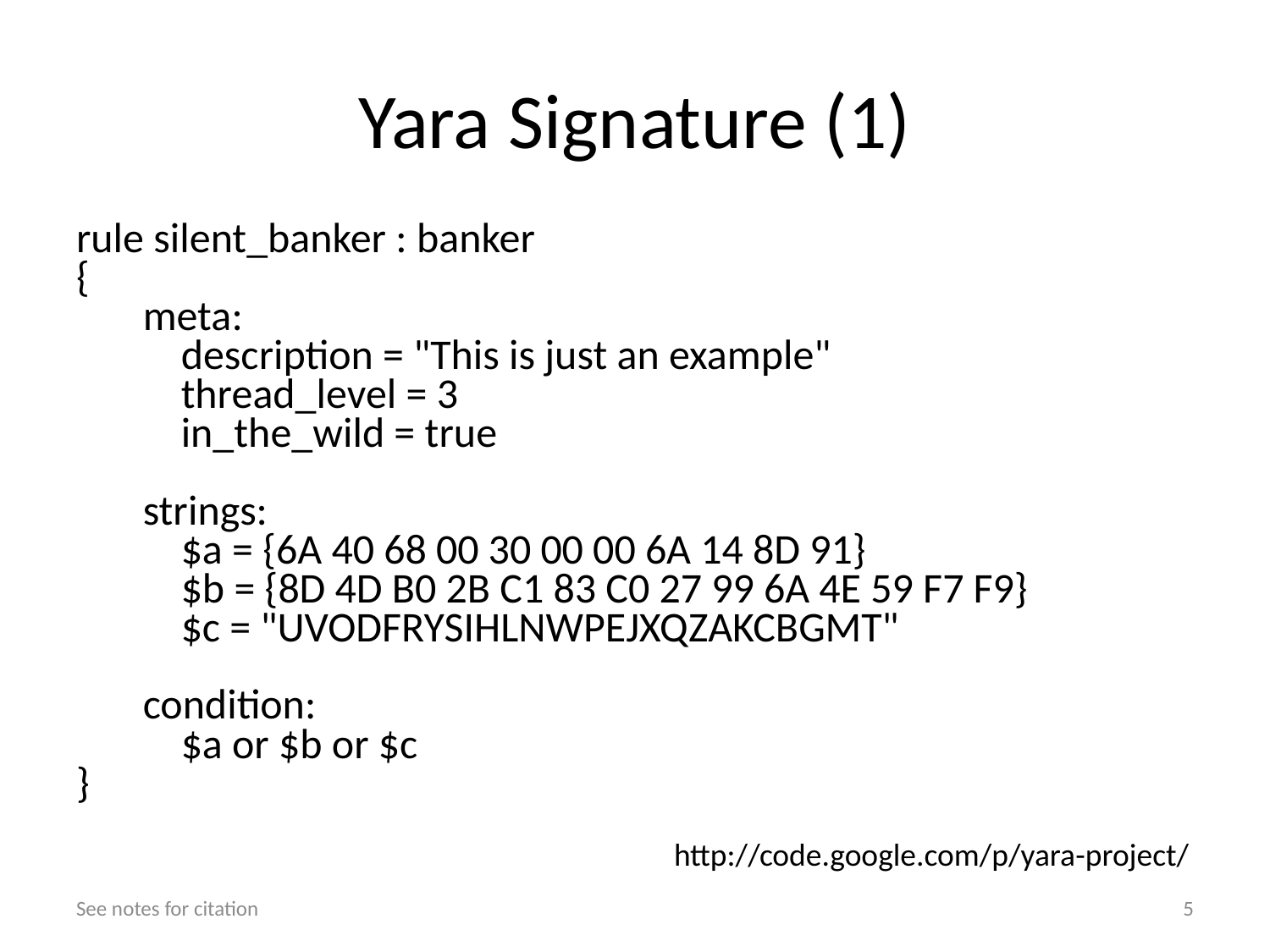

# Yara Signature (1)
rule silent_banker : banker
{
       meta:
           description = "This is just an example"
           thread_level = 3
           in_the_wild = true

       strings:
           $a = {6A 40 68 00 30 00 00 6A 14 8D 91}
           $b = {8D 4D B0 2B C1 83 C0 27 99 6A 4E 59 F7 F9}
           $c = "UVODFRYSIHLNWPEJXQZAKCBGMT"

       condition:
           $a or $b or $c
}
http://code.google.com/p/yara-project/
See notes for citation
5